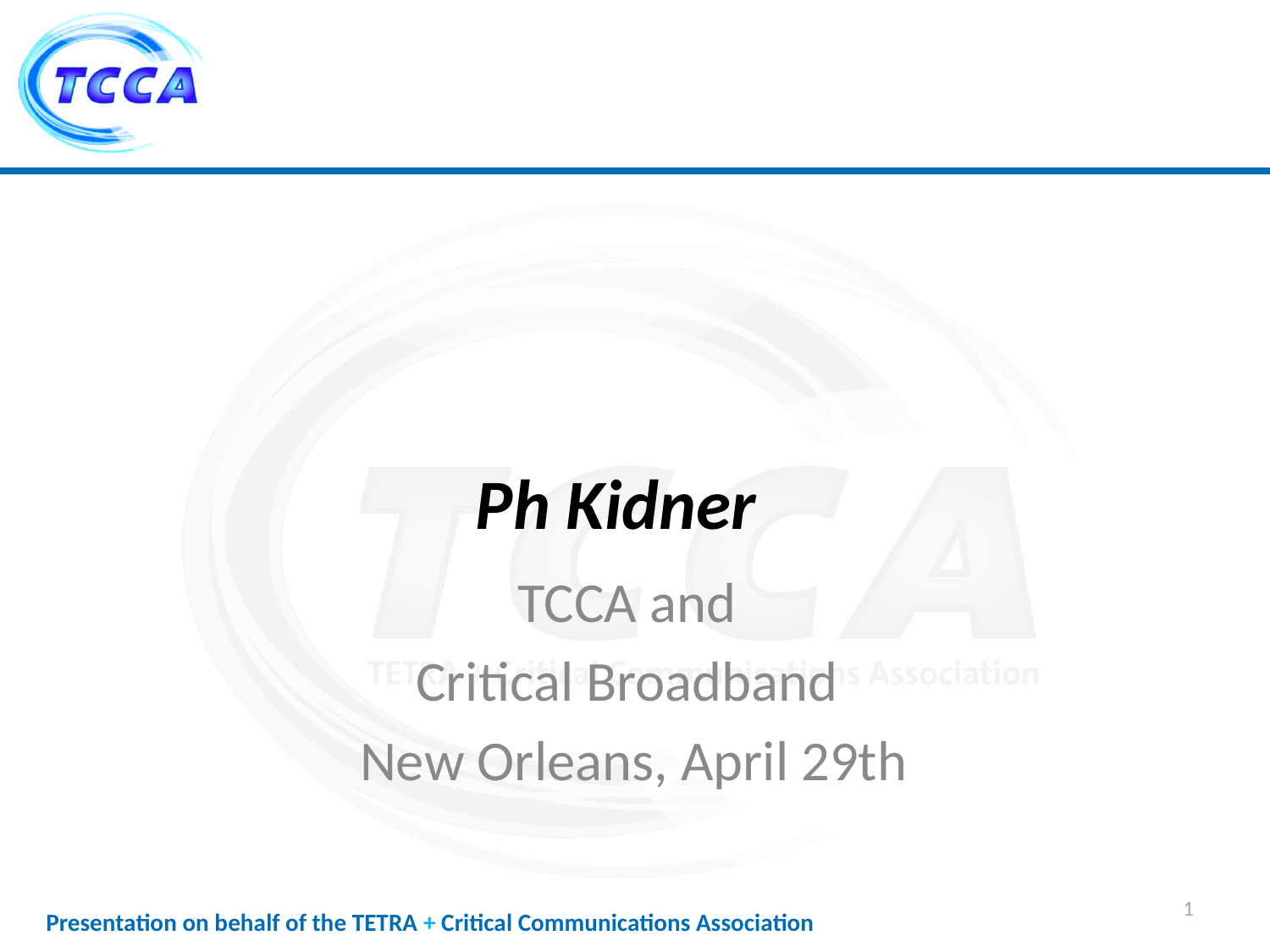

# Ph Kidner
TCCA and
Critical Broadband
New Orleans, April 29th
1